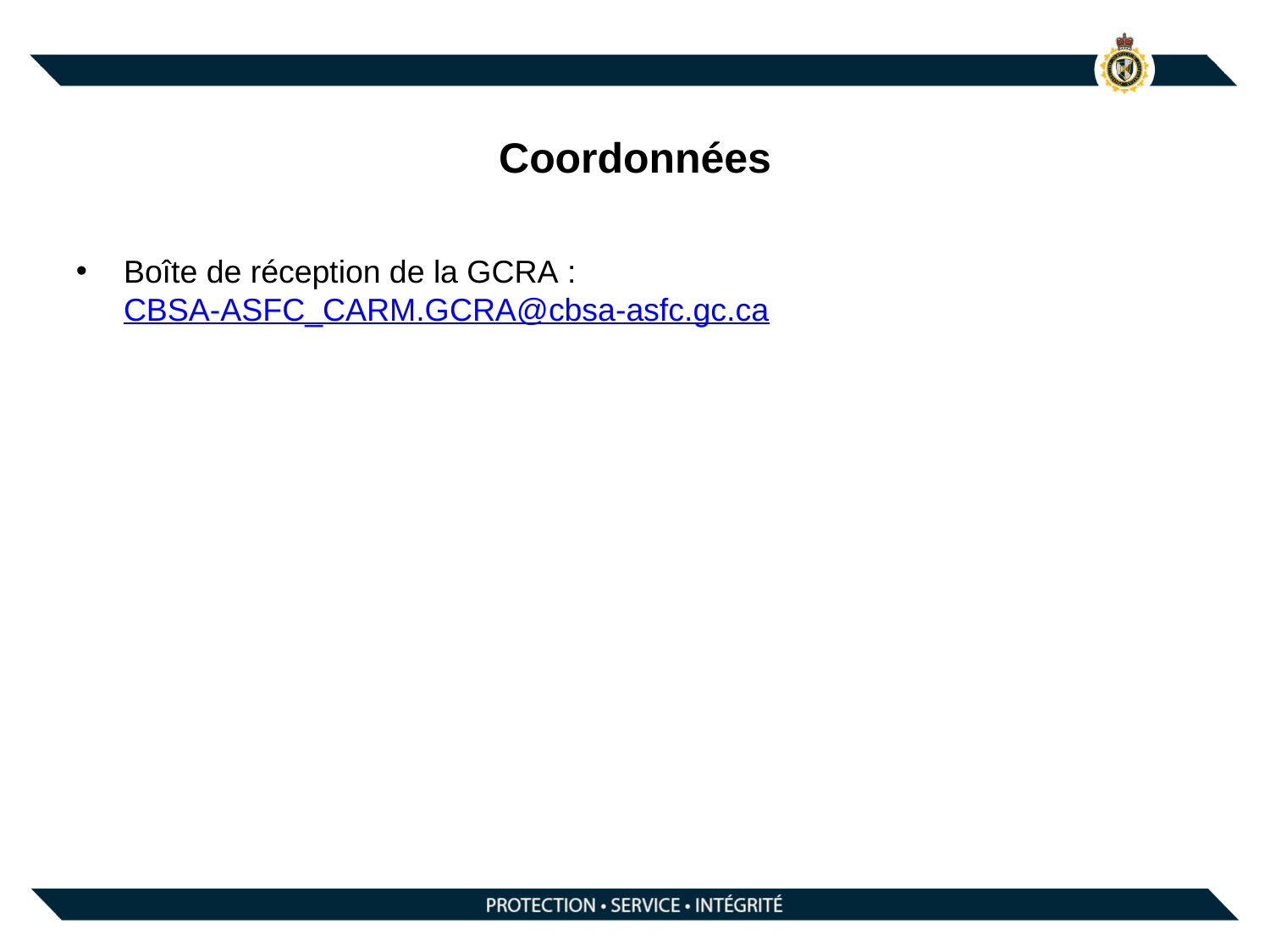

# Coordonnées
Boîte de réception de la GCRA : CBSA-ASFC_CARM.GCRA@cbsa-asfc.gc.ca